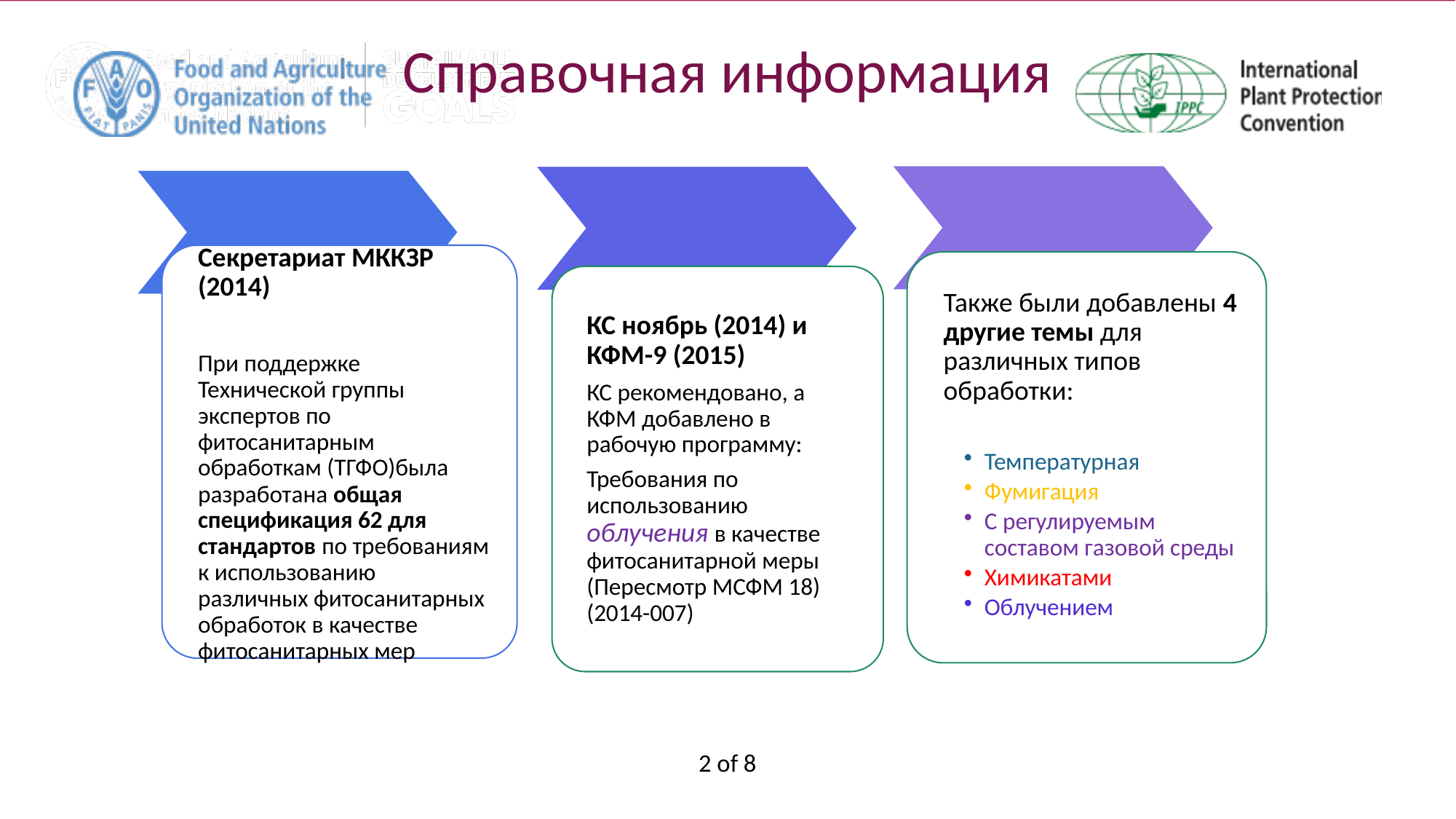

Справочная информация

Секретариат МККЗР (2014)

При поддержке Технической группы экспертов по фитосанитарным обработкам (ТГФО)была разработана общая спецификация 62 для стандартов по требованиям к использованию различных фитосанитарных обработок в качестве фитосанитарных мер

КС ноябрь (2014) и КФМ-9 (2015)
КС рекомендовано, а КФМ добавлено в рабочую программу:
Требования по использованию облучения в качестве фитосанитарной меры (Пересмотр МСФМ 18) (2014-007)
Также были добавлены 4 другие темы для различных типов обработки:

Температурная
Фумигация
С регулируемым составом газовой среды
Химикатами
Облучением

2 of 8